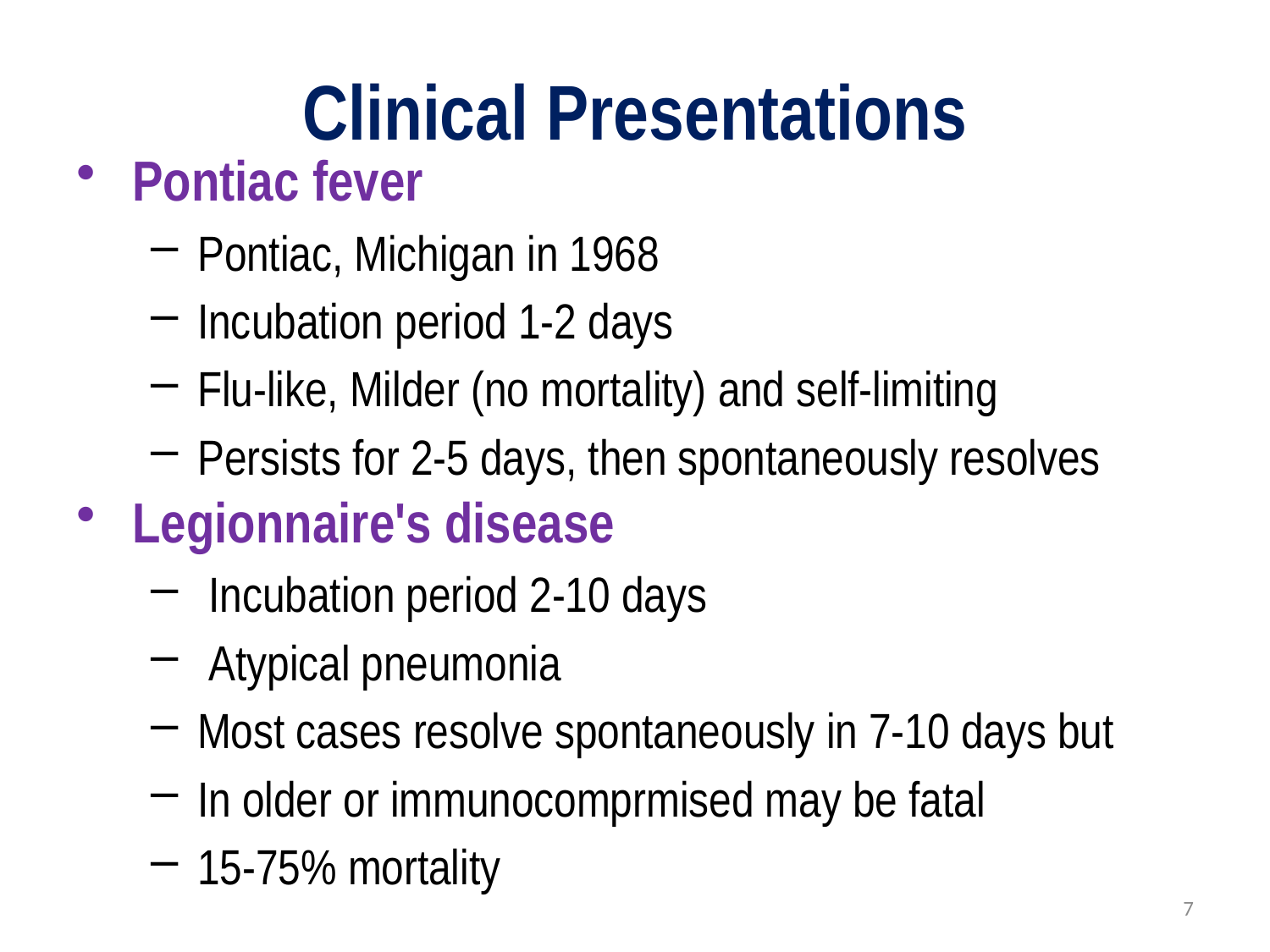

# Clinical Presentations
Pontiac fever
Pontiac, Michigan in 1968
Incubation period 1-2 days
Flu-like, Milder (no mortality) and self-limiting
Persists for 2-5 days, then spontaneously resolves
Legionnaire's disease
 Incubation period 2-10 days
 Atypical pneumonia
Most cases resolve spontaneously in 7-10 days but
In older or immunocomprmised may be fatal
15-75% mortality

7